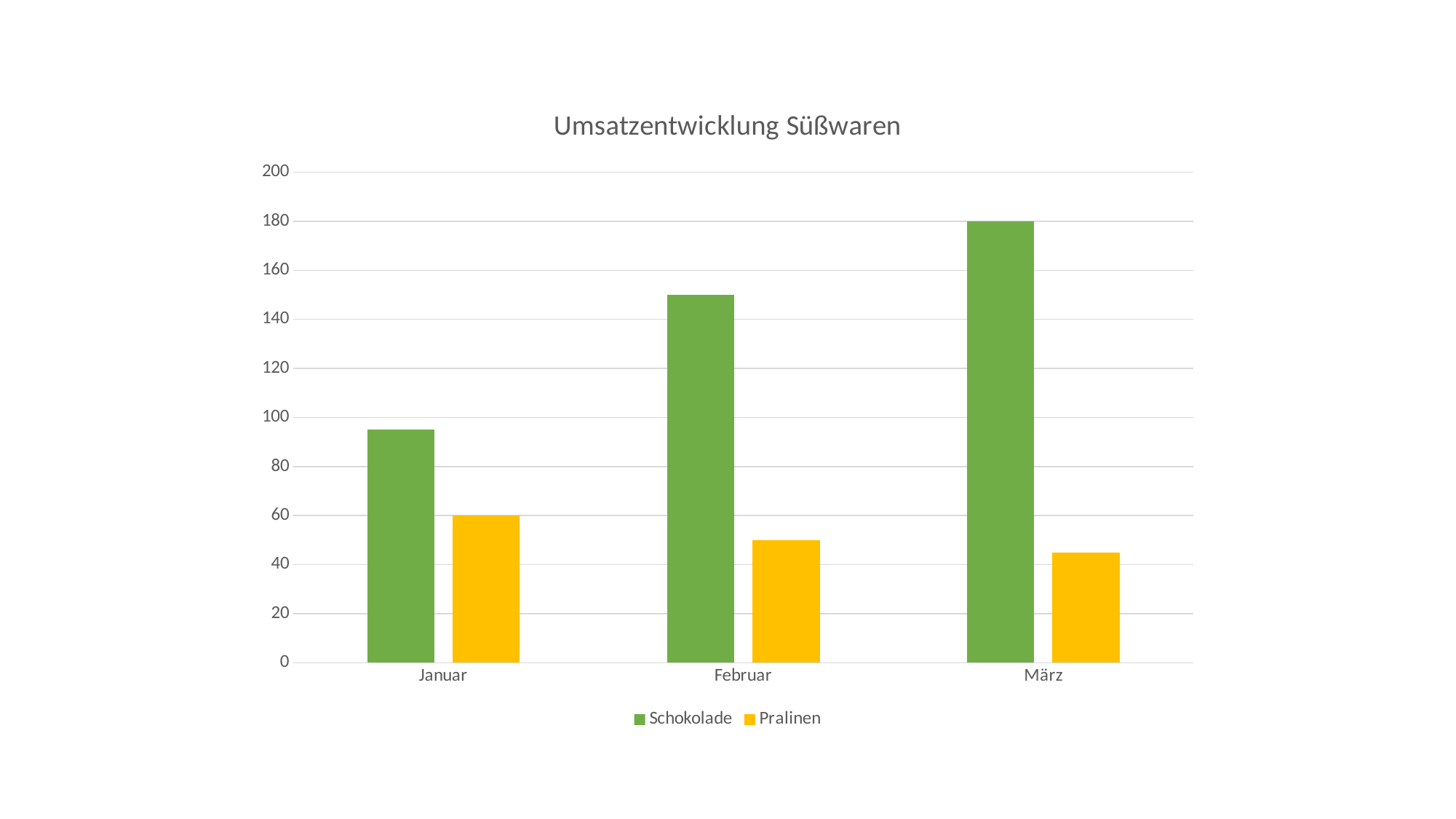

### Chart: Umsatzentwicklung Süßwaren

| Category | Schokolade | Pralinen |
|---|---|---|
| Januar | 95.0 | 60.0 |
| Februar | 150.0 | 50.0 |
| März | 180.0 | 45.0 |